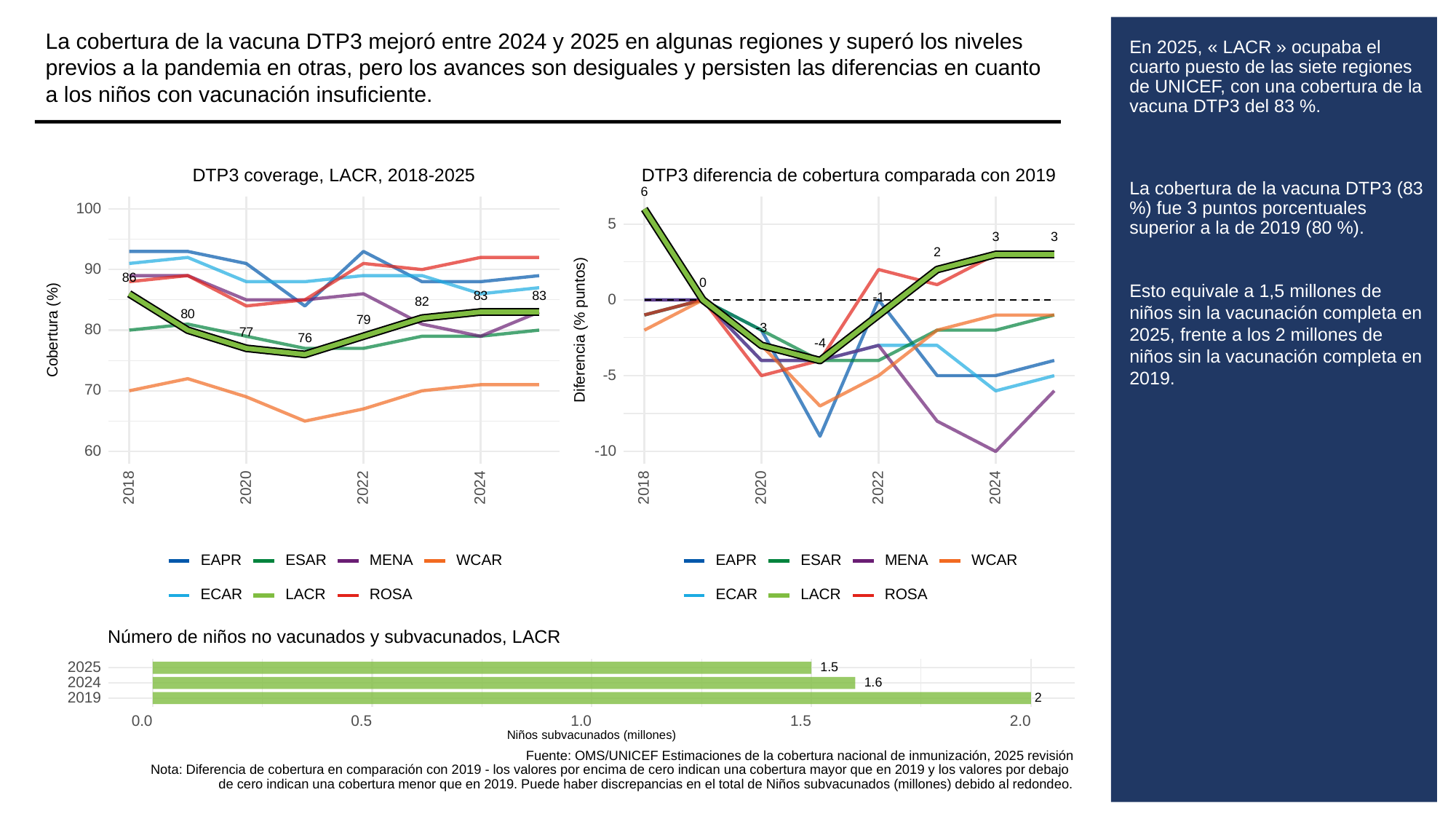

La cobertura de la vacuna DTP3 mejoró entre 2024 y 2025 en algunas regiones y superó los niveles previos a la pandemia en otras, pero los avances son desiguales y persisten las diferencias en cuanto a los niños con vacunación insuficiente.
# En 2025, « LACR » ocupaba el cuarto puesto de las siete regiones de UNICEF, con una cobertura de la vacuna DTP3 del 83 %.

La cobertura de la vacuna DTP3 (83 %) fue 3 puntos porcentuales superior a la de 2019 (80 %).

Esto equivale a 1,5 millones de niños sin la vacunación completa en 2025, frente a los 2 millones de niños sin la vacunación completa en 2019.

DTP3 coverage, LACR, 2018-2025
DTP3 diferencia de cobertura comparada con 2019
6

100

5

3
3

2

90

86

0
83
83
-1

0
82

80
79
Cobertura (%)
Diferencia (% puntos)
-3

80
77

76

-4

-5

70

60
-10

2018
2020
2022
2024
2018
2020
2022
2024
ESAR
WCAR
ESAR
WCAR
EAPR
MENA
EAPR
MENA

ROSA
ROSA
ECAR
LACR
ECAR
LACR

Número de niños no vacunados y subvacunados, LACR

2025
1.5

2024
1.6

2019
2

0.0
0.5
1.0
1.5
2.0
Niños subvacunados (millones)
Fuente: OMS/UNICEF Estimaciones de la cobertura nacional de inmunización, 2025 revisión
Nota: Diferencia de cobertura en comparación con 2019 - los valores por encima de cero indican una cobertura mayor que en 2019 y los valores por debajo
de cero indican una cobertura menor que en 2019. Puede haber discrepancias en el total de Niños subvacunados (millones) debido al redondeo.